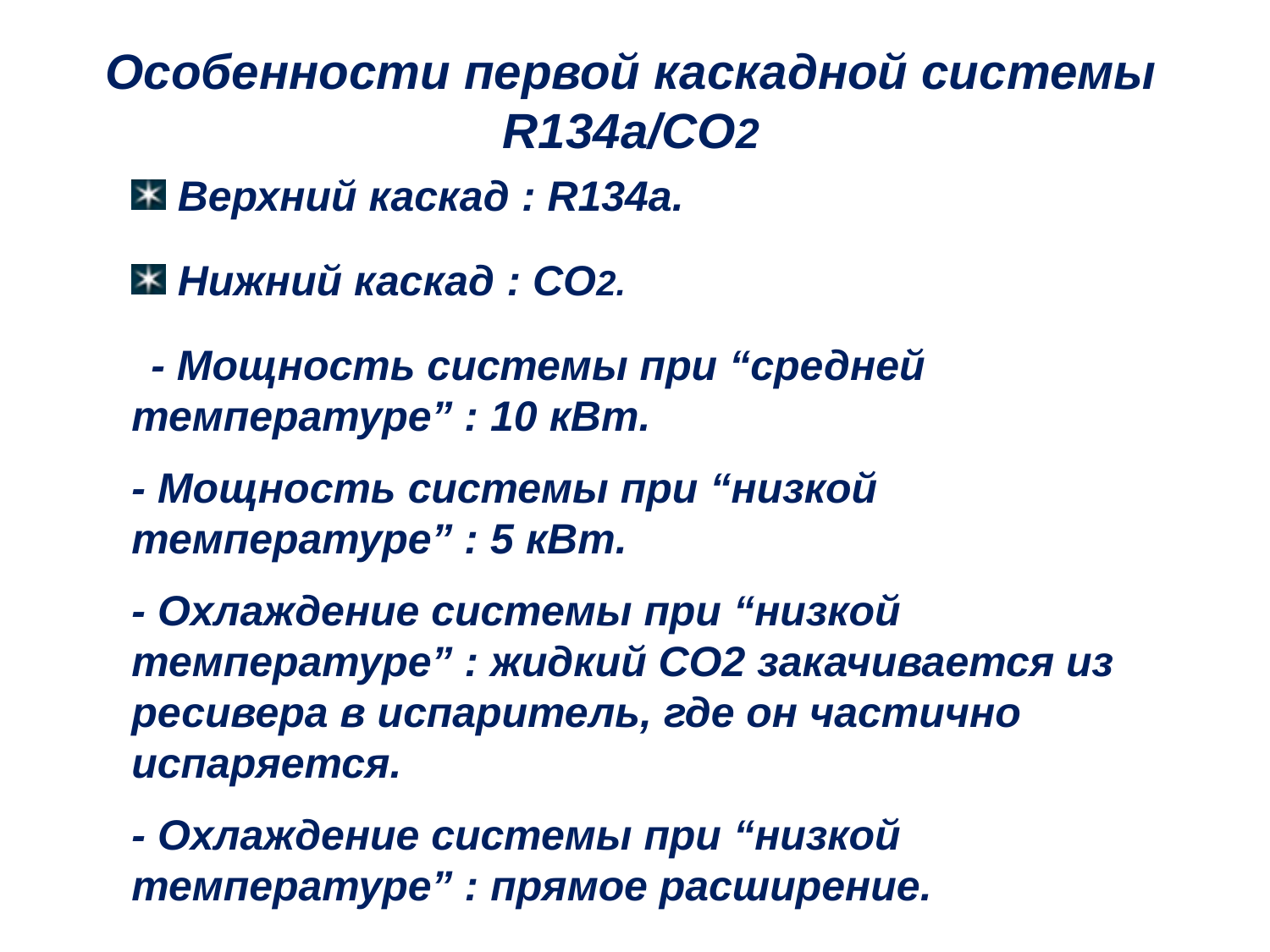

# Особенности первой каскадной системы R134a/CO2

 Верхний каскад : R134a.

 Нижний каскад : CO2.

  - Мощность системы при “средней температуре” : 10 кВт.

- Мощность системы при “низкой температуре” : 5 кВт.

- Охлаждение системы при “низкой температуре” : жидкий CO2 закачивается из ресивера в испаритель, где он частично испаряется.

- Охлаждение системы при “низкой температуре” : прямое расширение.